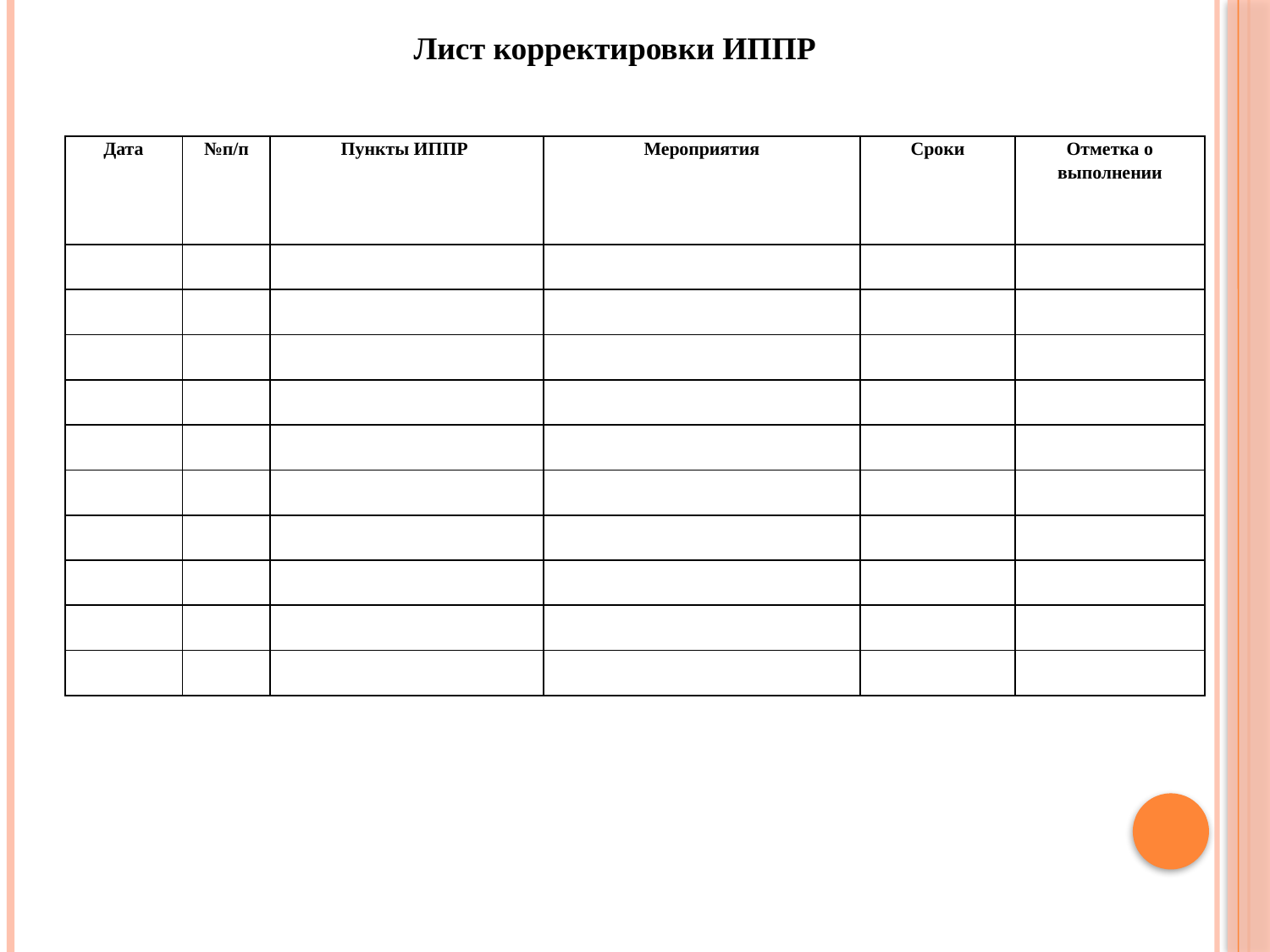

Лист корректировки ИППР
| Дата | №п/п | Пункты ИППР | Мероприятия | Сроки | Отметка о выполнении |
| --- | --- | --- | --- | --- | --- |
|  |  |  |  |  |  |
|  |  |  |  |  |  |
|  |  |  |  |  |  |
|  |  |  |  |  |  |
|  |  |  |  |  |  |
|  |  |  |  |  |  |
|  |  |  |  |  |  |
|  |  |  |  |  |  |
|  |  |  |  |  |  |
|  |  |  |  |  |  |